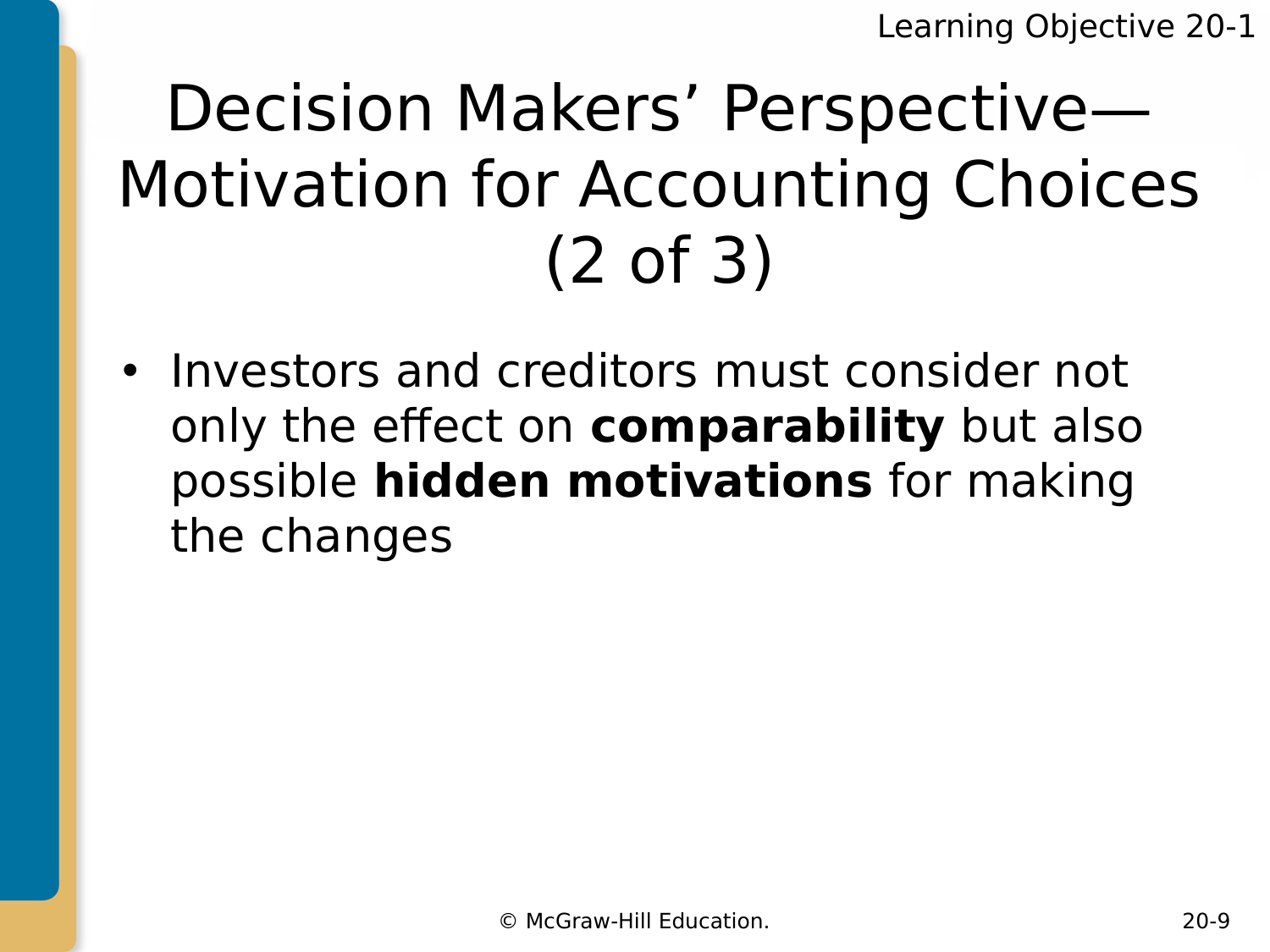

Learning Objective 20-1
# Decision Makers’ Perspective—Motivation for Accounting Choices (2 of 3)
Investors and creditors must consider not only the effect on comparability but also possible hidden motivations for making the changes